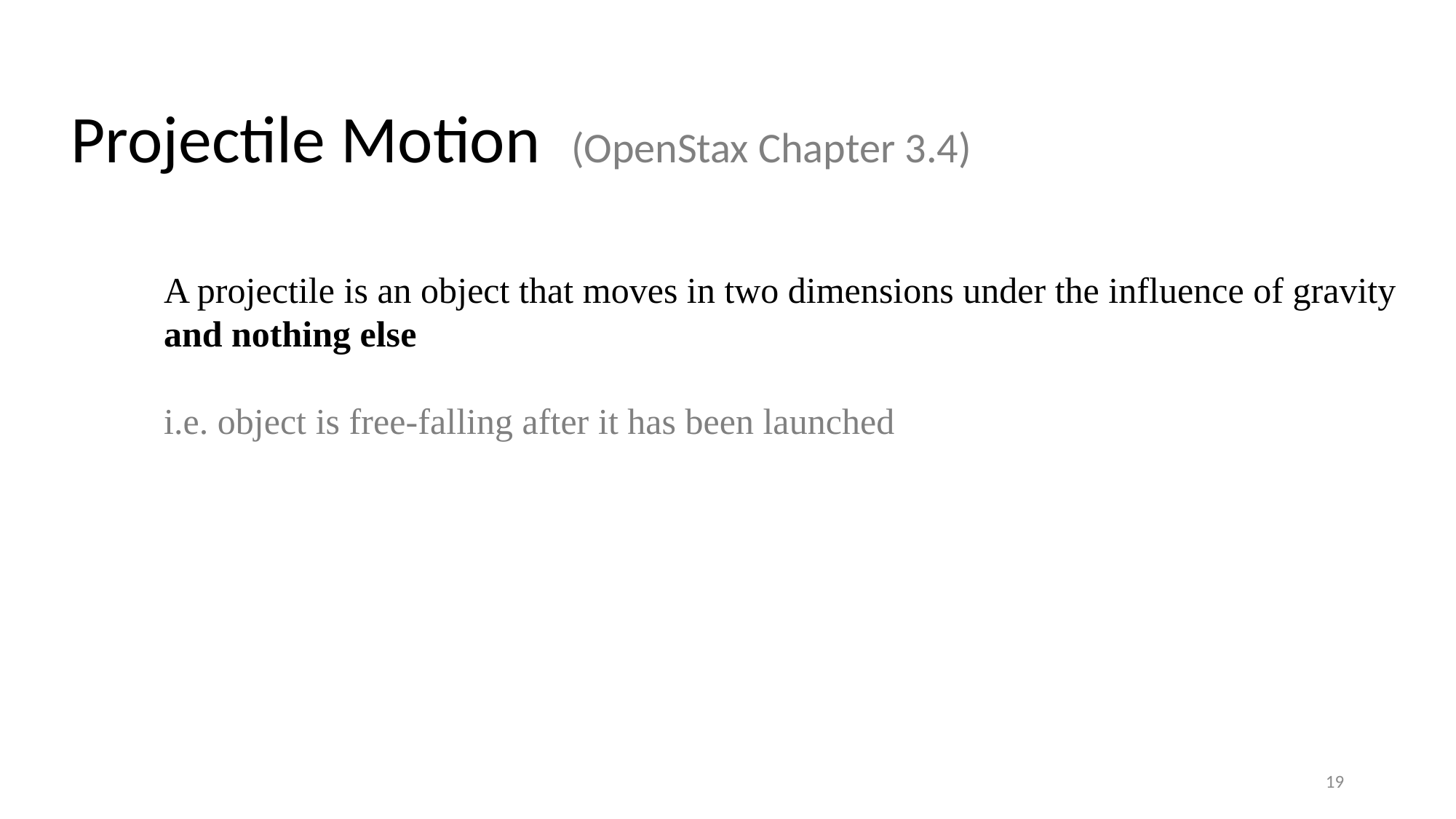

Projectile Motion  (OpenStax Chapter 3.4)
A projectile is an object that moves in two dimensions under the influence of gravity and nothing else

i.e. object is free-falling after it has been launched
19